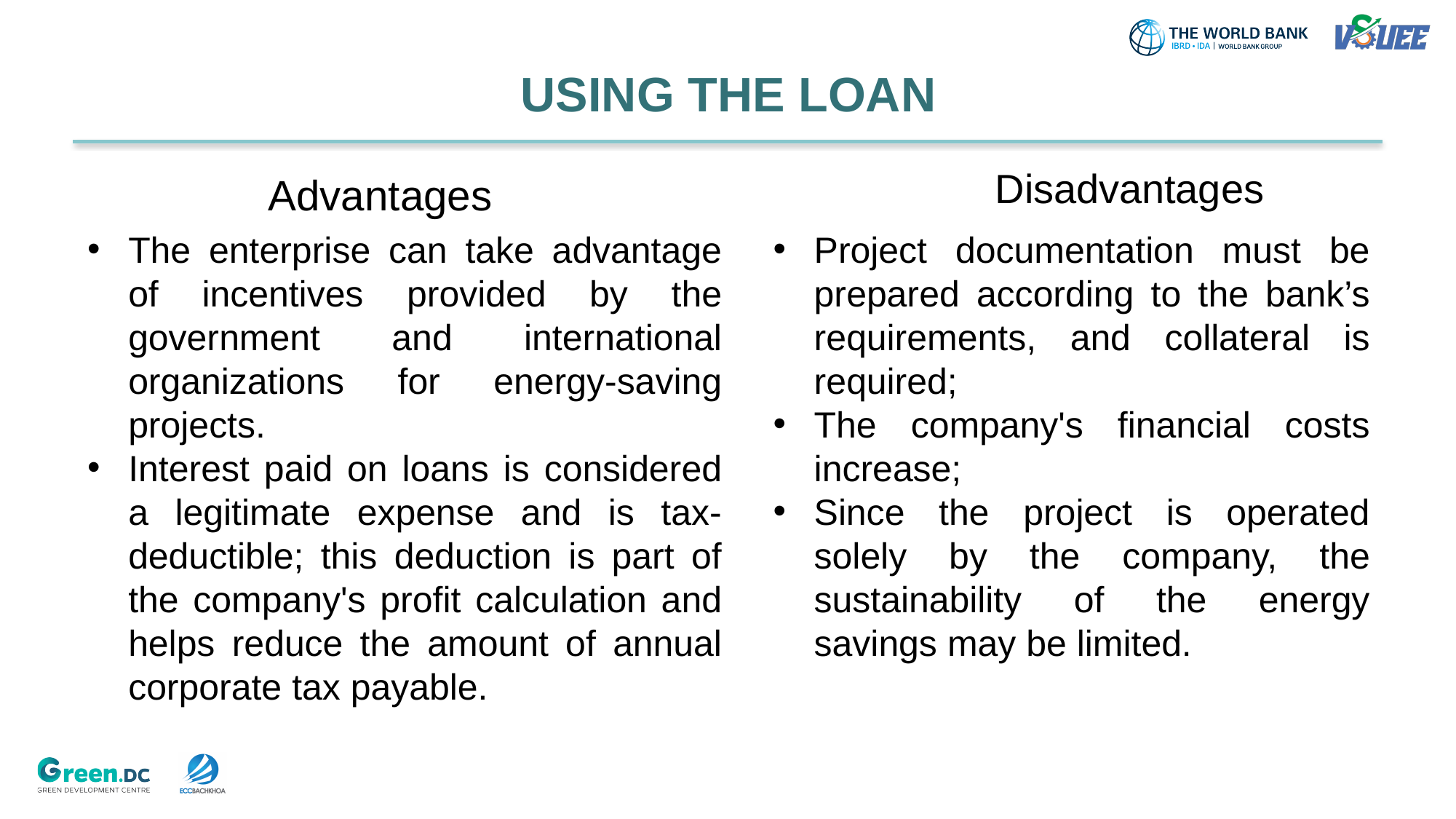

# USING THE LOAN
Advantages
Disadvantages
The enterprise can take advantage of incentives provided by the government and international organizations for energy-saving projects.
Interest paid on loans is considered a legitimate expense and is tax-deductible; this deduction is part of the company's profit calculation and helps reduce the amount of annual corporate tax payable.
Project documentation must be prepared according to the bank’s requirements, and collateral is required;
The company's financial costs increase;
Since the project is operated solely by the company, the sustainability of the energy savings may be limited.